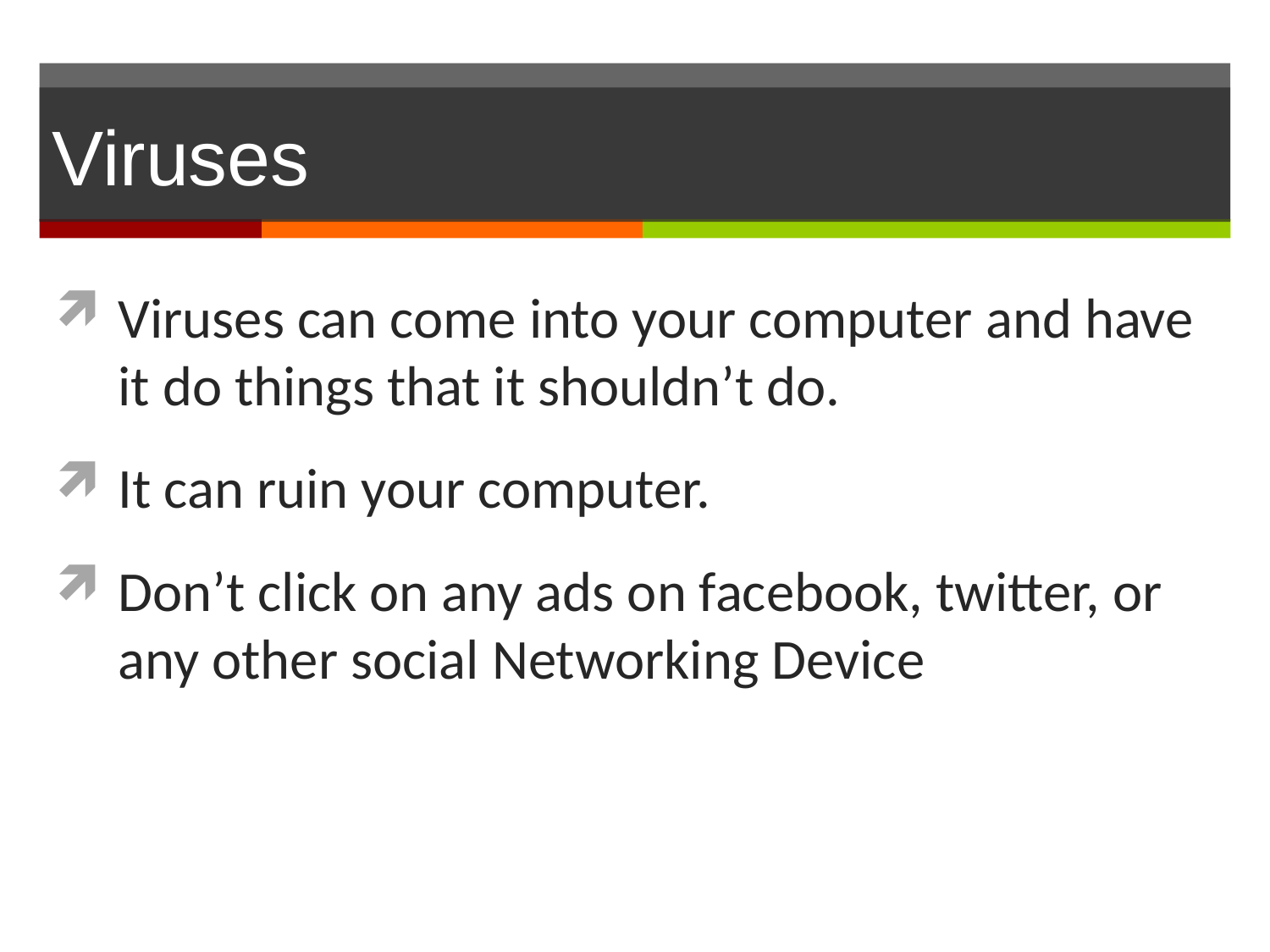

# Viruses
Viruses can come into your computer and have it do things that it shouldn’t do.
It can ruin your computer.
Don’t click on any ads on facebook, twitter, or any other social Networking Device